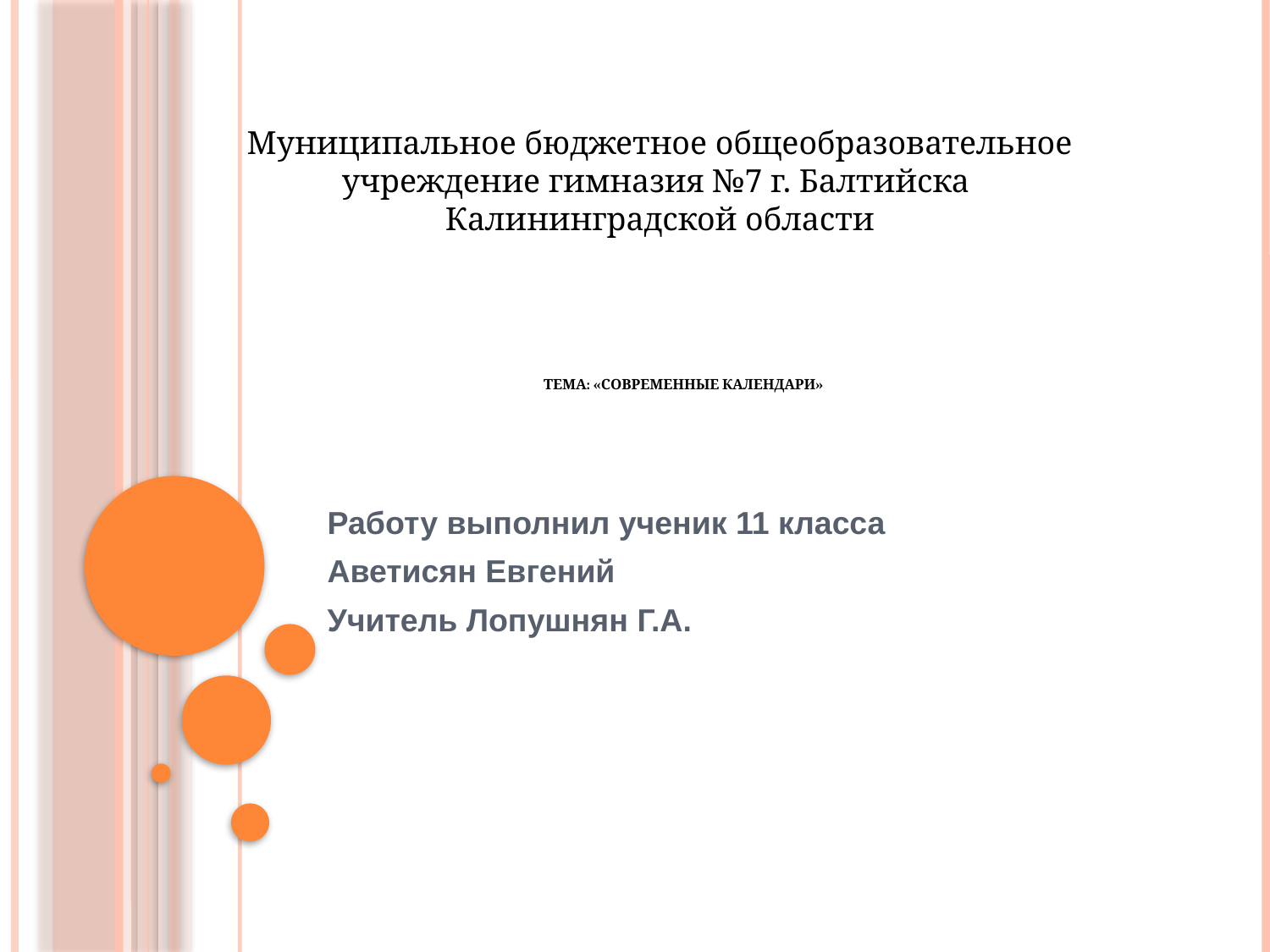

Муниципальное бюджетное общеобразовательное учреждение гимназия №7 г. Балтийска
Калининградской области
# Тема: «Современные календари»
Работу выполнил ученик 11 класса
Аветисян Евгений
Учитель Лопушнян Г.А.